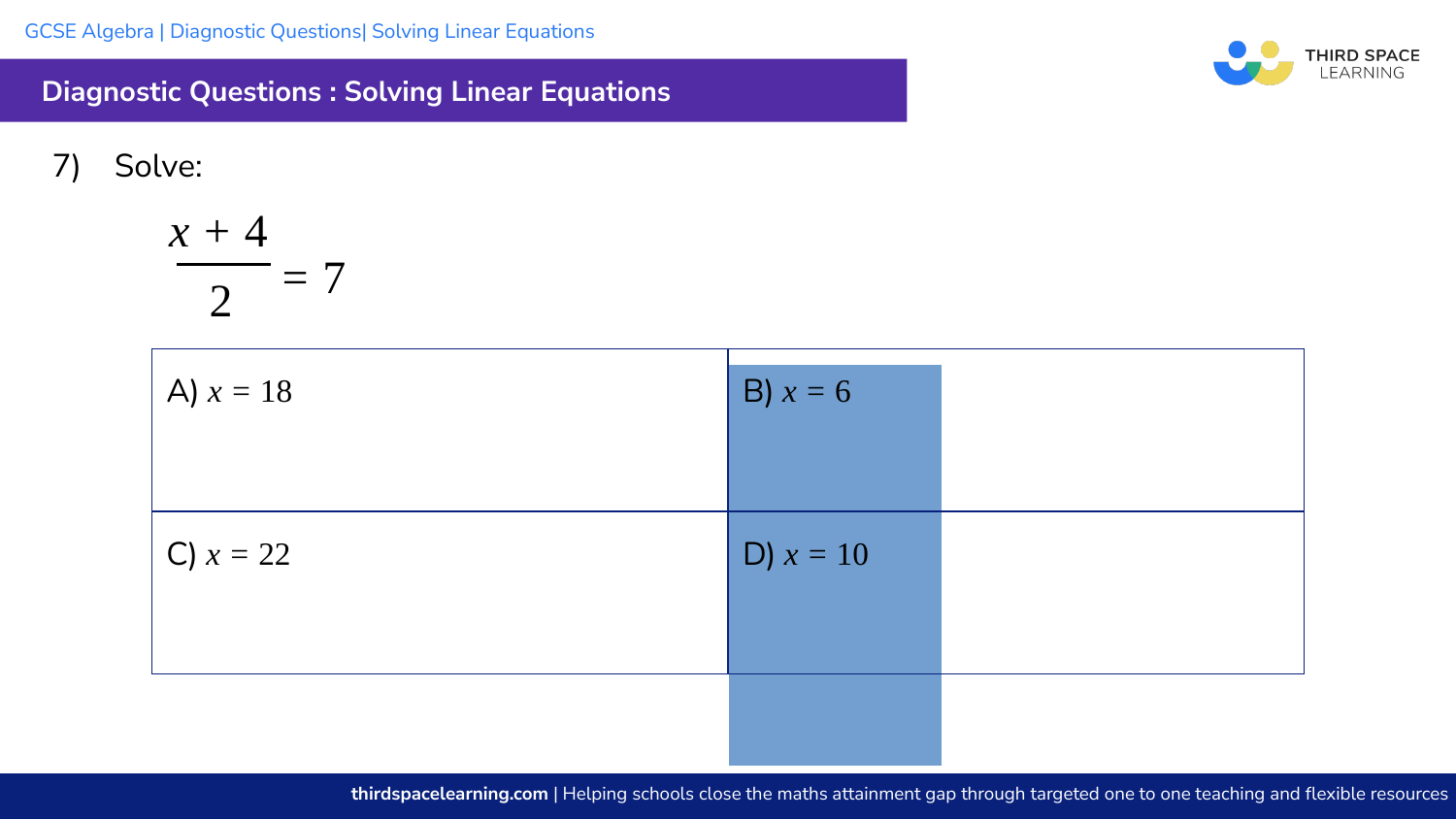

Diagnostic Questions : Solving Linear Equations
| 7) Solve: = 7 |  |  |  |  |
| --- | --- | --- | --- | --- |
|  |  |  |  |  |
x + 4
2
| A) x = 18 | B) x = 6 |
| --- | --- |
| C) x = 22 | D) x = 10 |